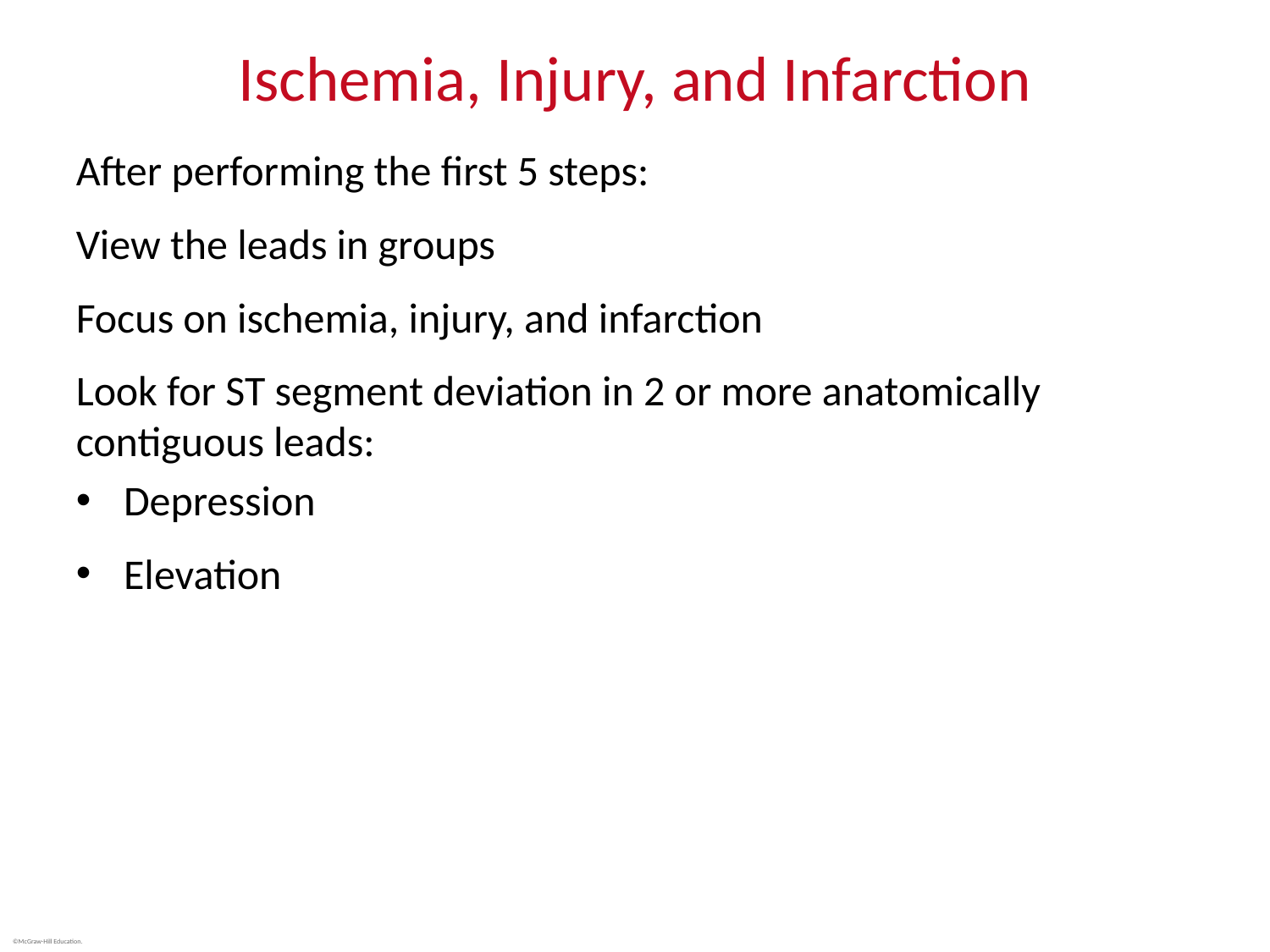

# Ischemia, Injury, and Infarction
After performing the first 5 steps:
View the leads in groups
Focus on ischemia, injury, and infarction
Look for ST segment deviation in 2 or more anatomically contiguous leads:
Depression
Elevation